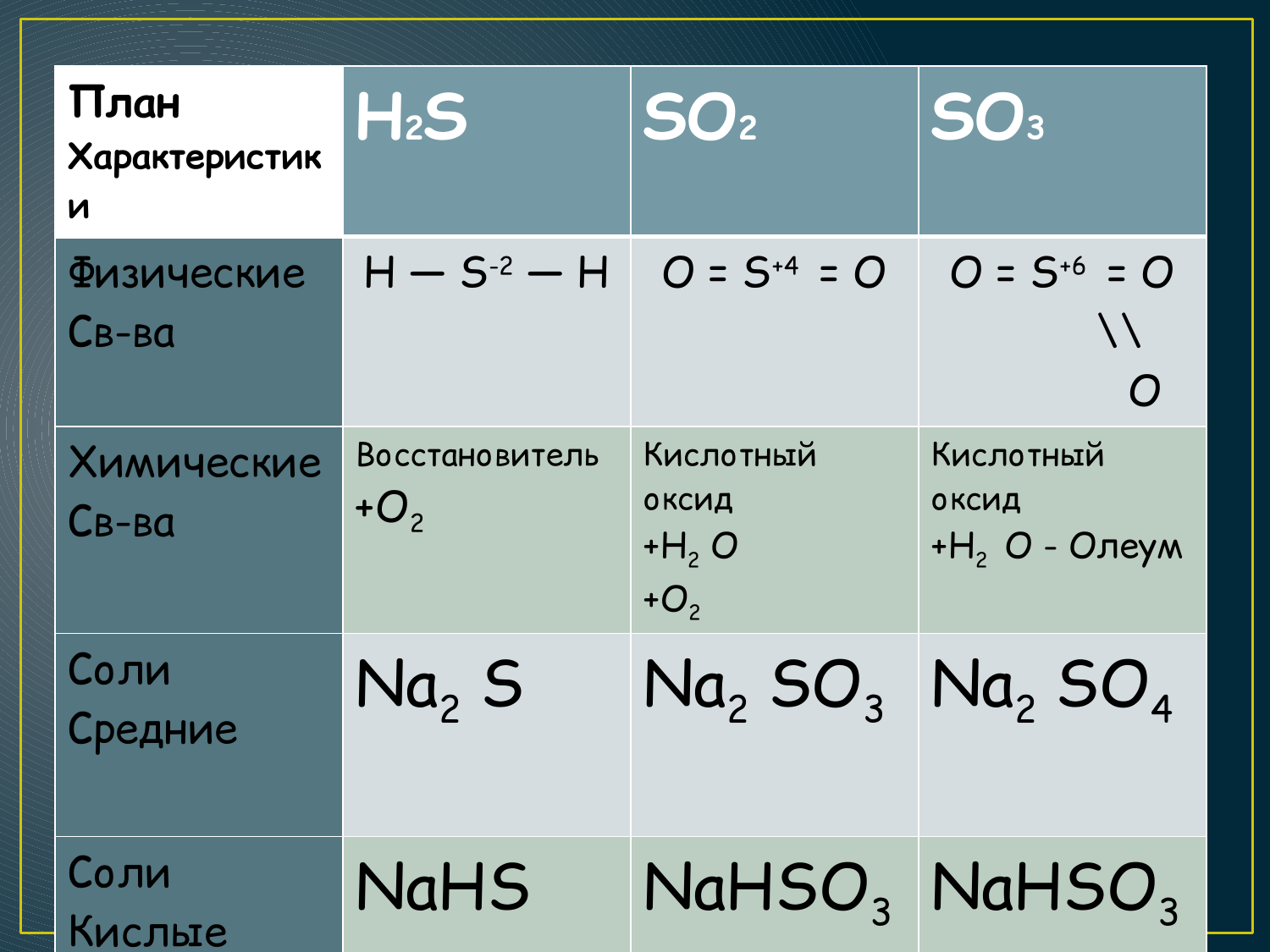

| План Характеристики | H2S | SO2 | SO3 |
| --- | --- | --- | --- |
| Физические Св-ва | H — S-2 — H | O = S+4 = O | O = S+6 = O \\ O |
| Химические Св-ва | Восстановитель +O2 | Кислотный оксид +H2 O +O2 | Кислотный оксид +H2 O - Олеум |
| Соли Средние | Na2 S | Na2 SO3 | Na2 SO4 |
| Соли Кислые | NaHS | NaHSO3 | NaHSO3 |